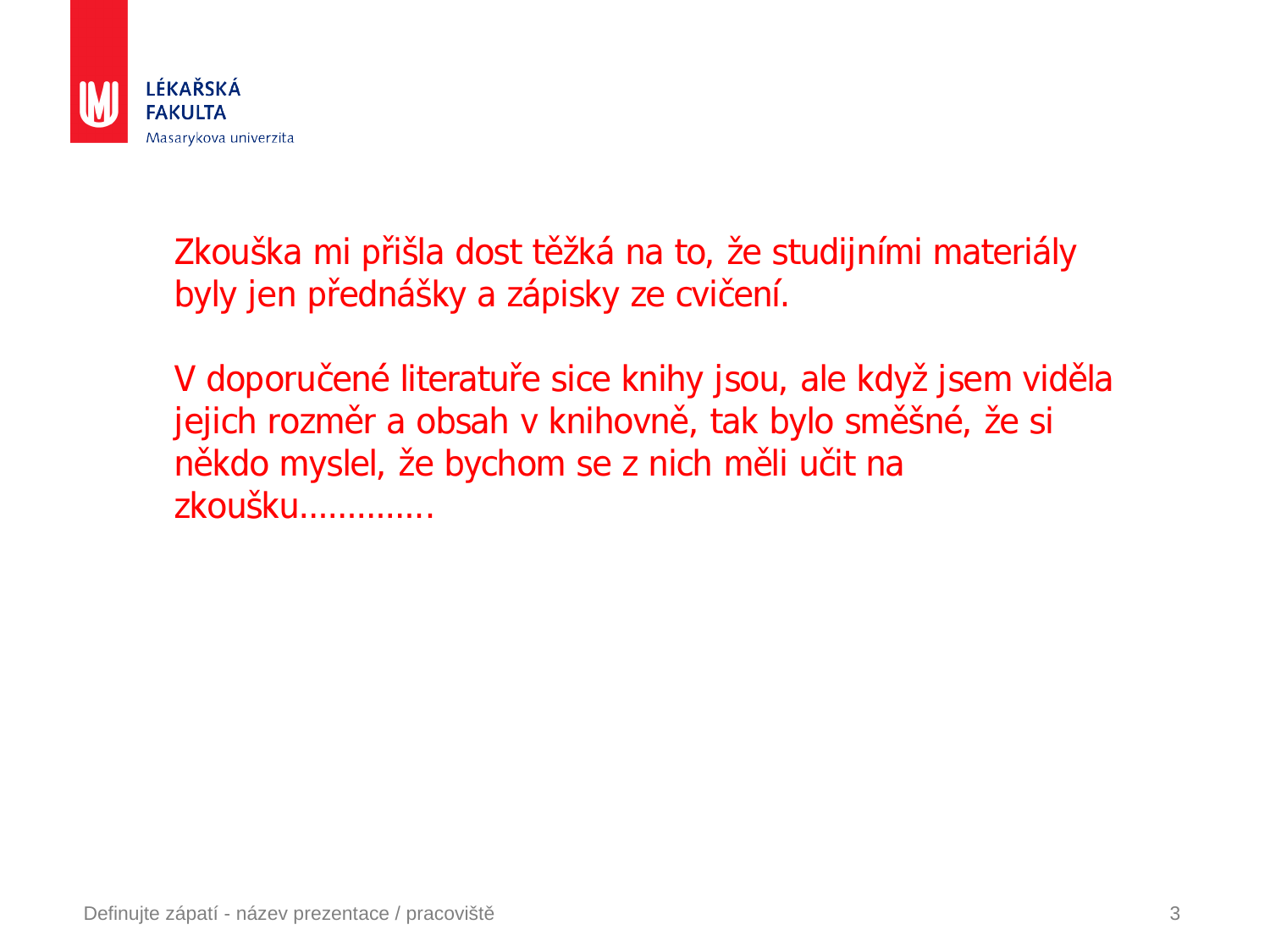

Zkouška mi přišla dost těžká na to, že studijními materiály byly jen přednášky a zápisky ze cvičení.

V doporučené literatuře sice knihy jsou, ale když jsem viděla jejich rozměr a obsah v knihovně, tak bylo směšné, že si někdo myslel, že bychom se z nich měli učit na zkoušku…………..

Definujte zápatí - název prezentace / pracoviště
3